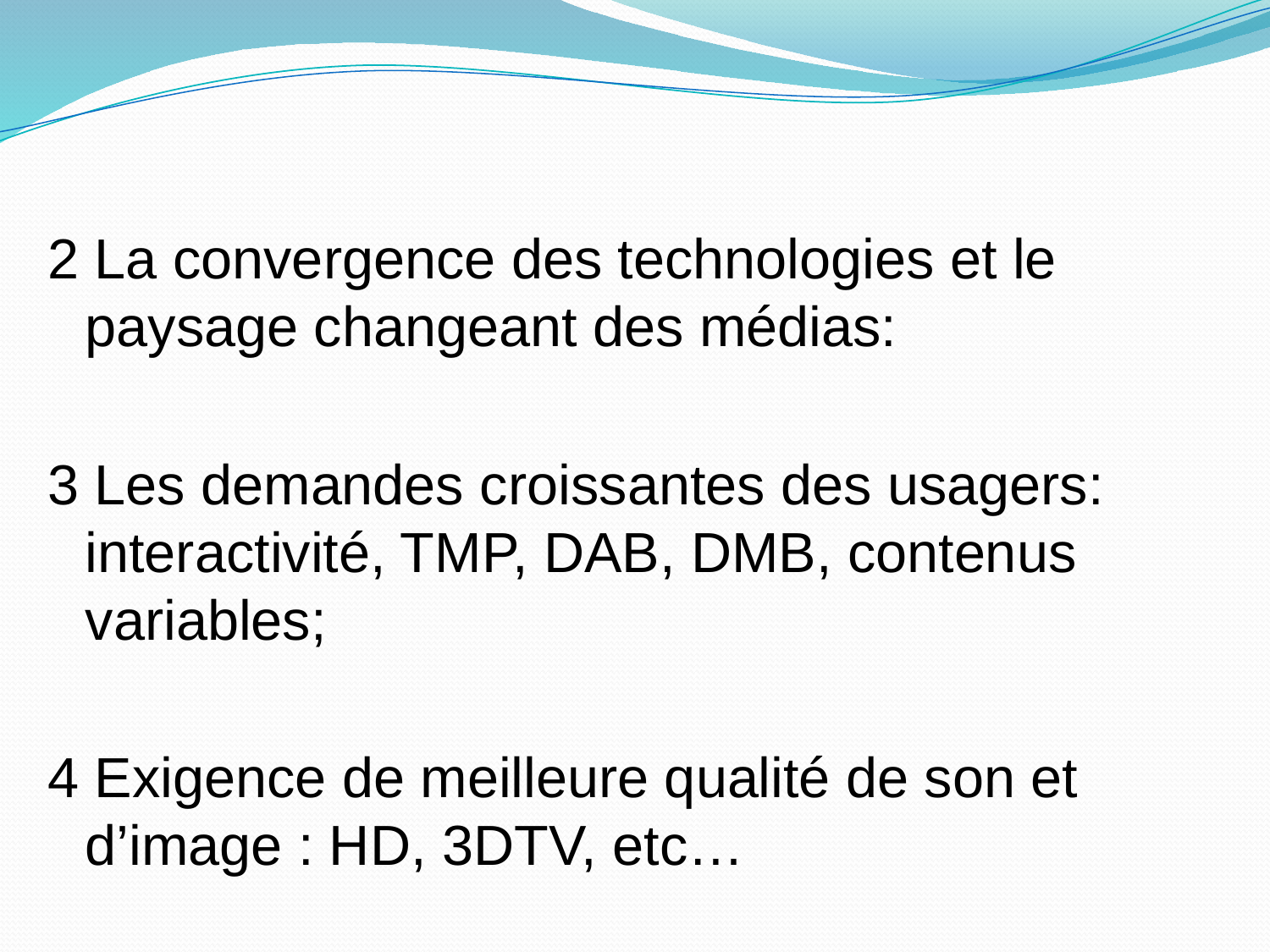

2 La convergence des technologies et le paysage changeant des médias:

3 Les demandes croissantes des usagers: interactivité, TMP, DAB, DMB, contenus variables;

4 Exigence de meilleure qualité de son et d’image : HD, 3DTV, etc…